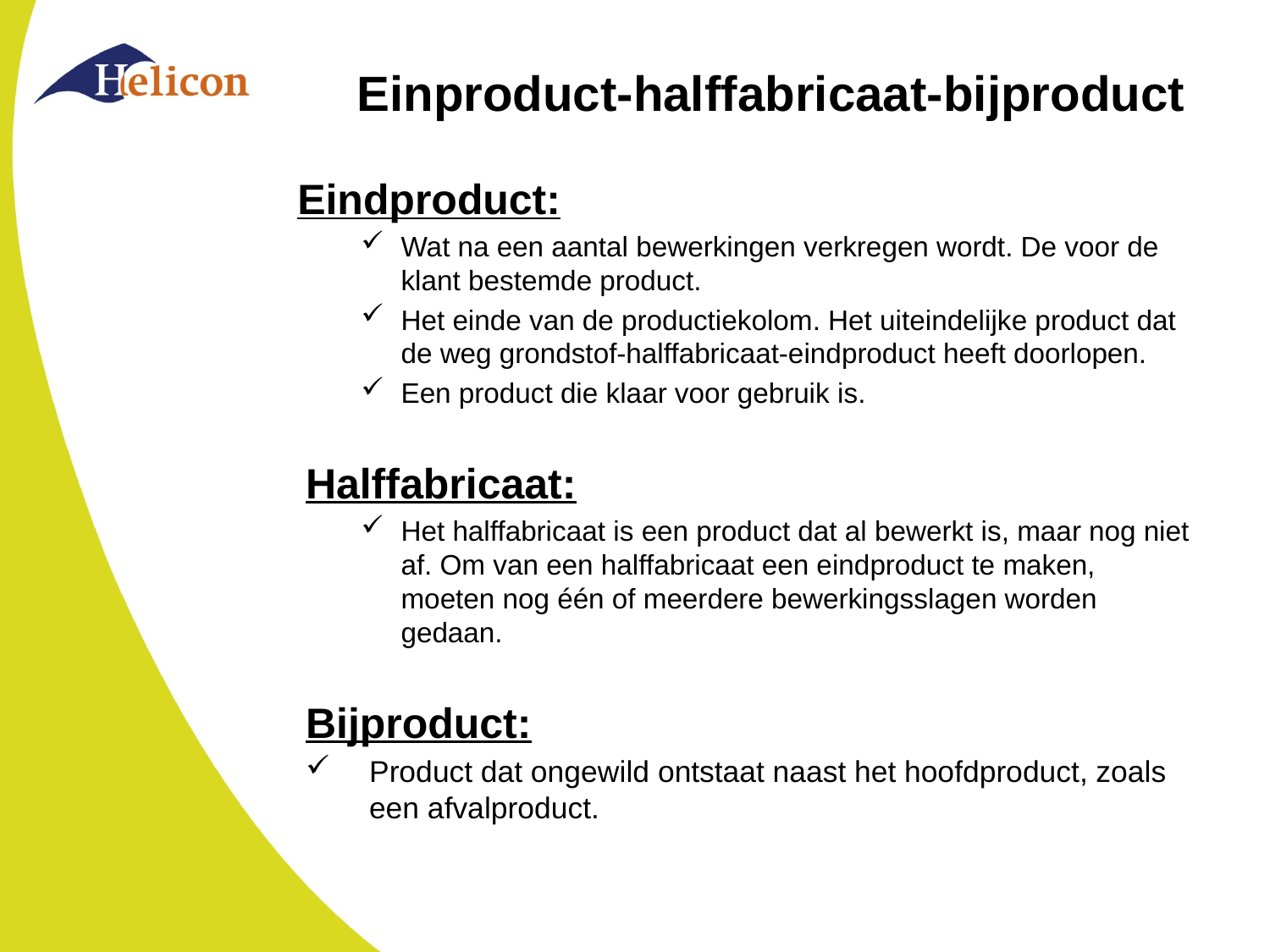

# Einproduct-halffabricaat-bijproduct
Eindproduct:
Wat na een aantal bewerkingen verkregen wordt. De voor de klant bestemde product.
Het einde van de productiekolom. Het uiteindelijke product dat de weg grondstof-halffabricaat-eindproduct heeft doorlopen.
Een product die klaar voor gebruik is.

Halffabricaat:
Het halffabricaat is een product dat al bewerkt is, maar nog niet af. Om van een halffabricaat een eindproduct te maken, moeten nog één of meerdere bewerkingsslagen worden gedaan.

Bijproduct:
Product dat ongewild ontstaat naast het hoofdproduct, zoals een afvalproduct.